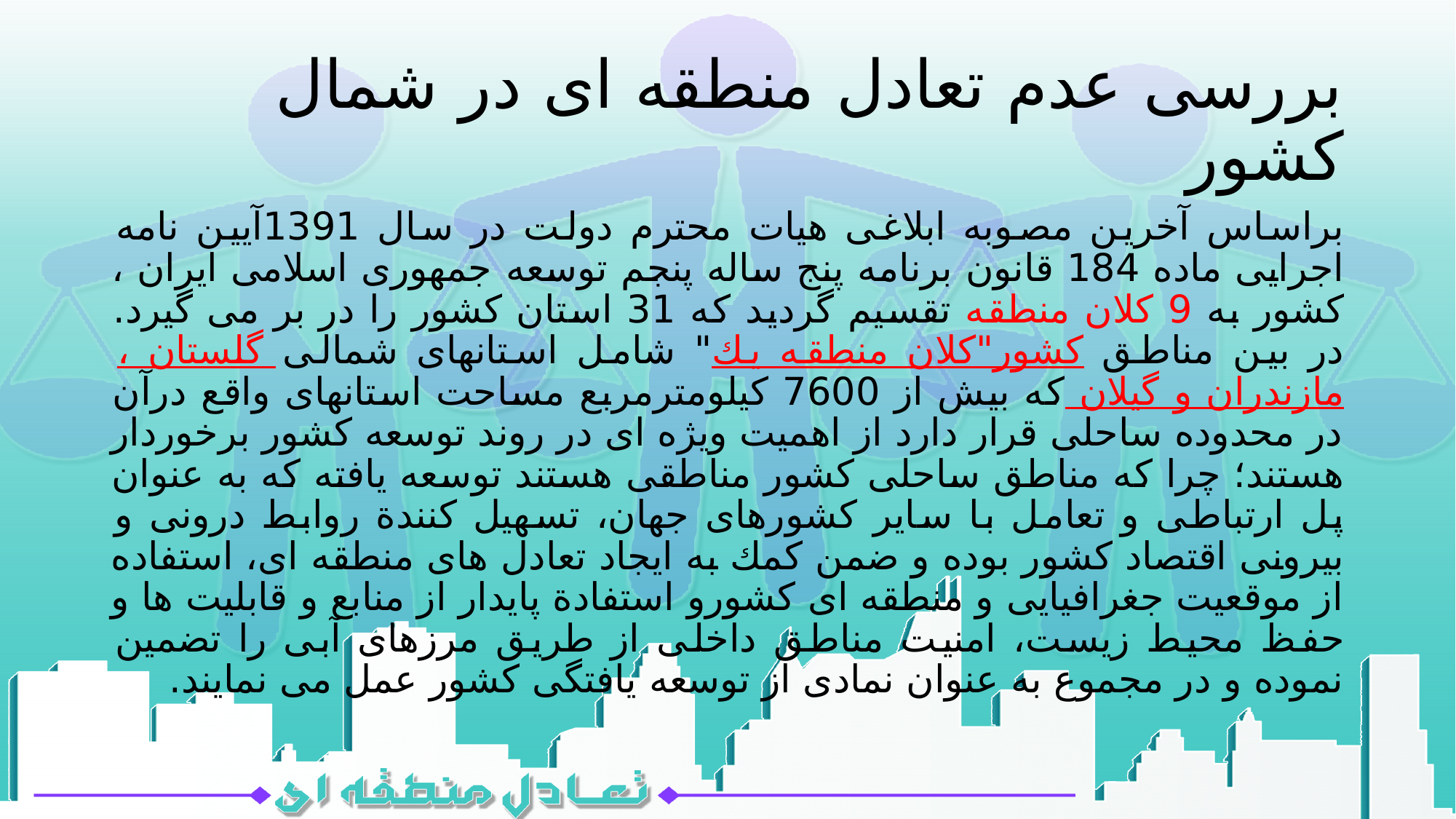

# بررسی عدم تعادل منطقه ای در شمال کشور
براساس آخرین مصوبه ابلاغی هیات محترم دولت در سال 1391آیین نامه اجرایی ماده 184 قانون برنامه پنج ساله پنجم توسعه جمهوری اسلامی ایران ، کشور به 9 کلان منطقه تقسیم گردید که 31 استان کشور را در بر می گیرد. در بین مناطق کشور"کلان منطقه یك" شامل استانهای شمالی گلستان ، مازندران و گیلان که بیش از 7600 کیلومترمربع مساحت استانهای واقع درآن در محدوده ساحلی قرار دارد از اهمیت ویژه ای در روند توسعه کشور برخوردار هستند؛ چرا که مناطق ساحلی کشور مناطقی هستند توسعه یافته که به عنوان پل ارتباطی و تعامل با سایر کشورهای جهان، تسهیل کنندة روابط درونی و بیرونی اقتصاد کشور بوده و ضمن کمك به ایجاد تعادل های منطقه ای، استفاده از موقعیت جغرافیایی و منطقه ای کشورو استفادة پایدار از منابع و قابلیت ها و حفظ محیط زیست، امنیت مناطق داخلی از طریق مرزهای آبی را تضمین نموده و در مجموع به عنوان نمادی از توسعه یافتگی کشور عمل می نمایند.